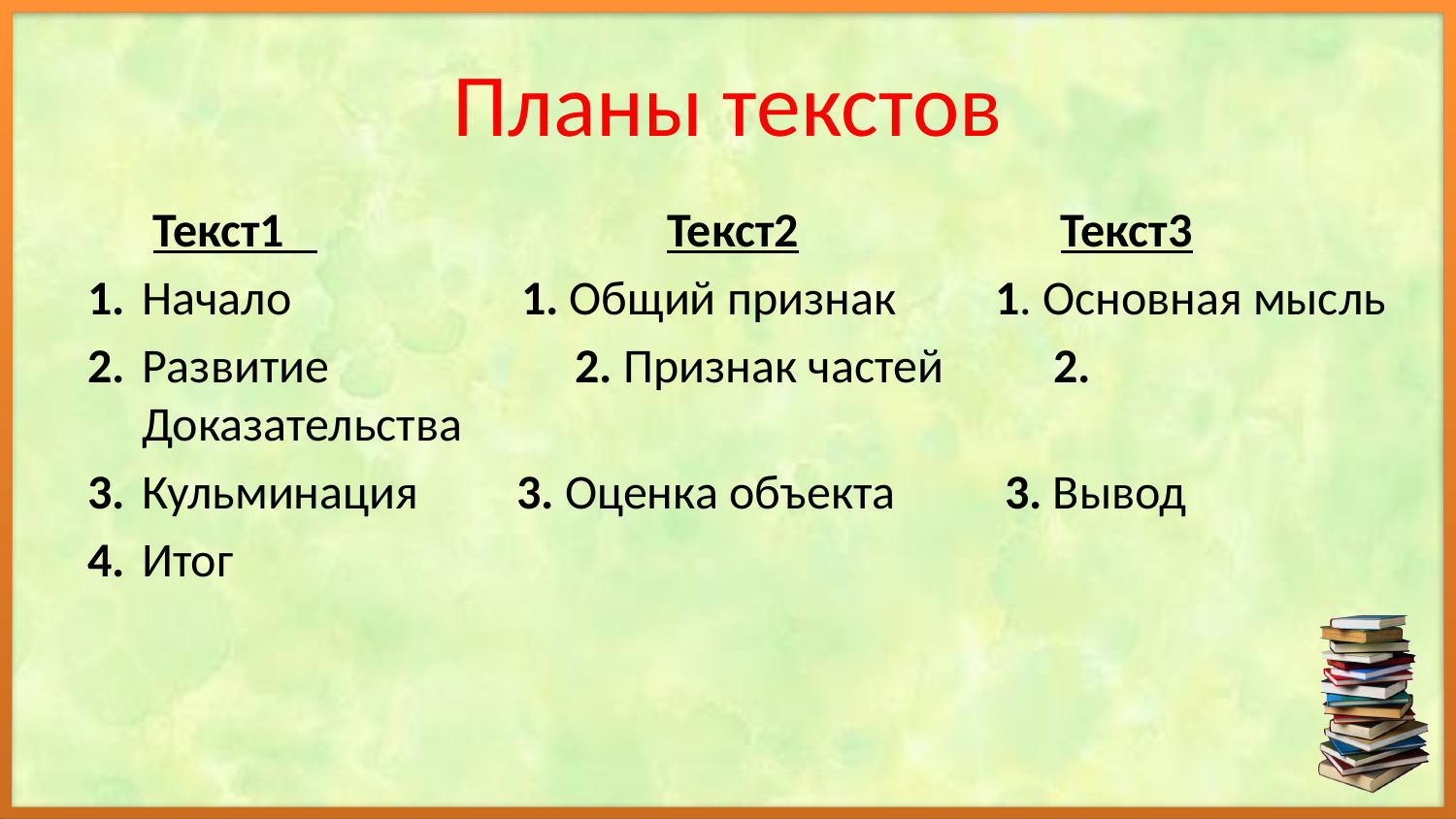

# Планы текстов
      Текст1                                   Текст2                        Текст3
1.	Начало                     1. Общий признак         1. Основная мысль
2.	Развитие	             2. Признак частей          2. Доказательства
3.	Кульминация         3. Оценка объекта          3. Вывод
4.	Итог